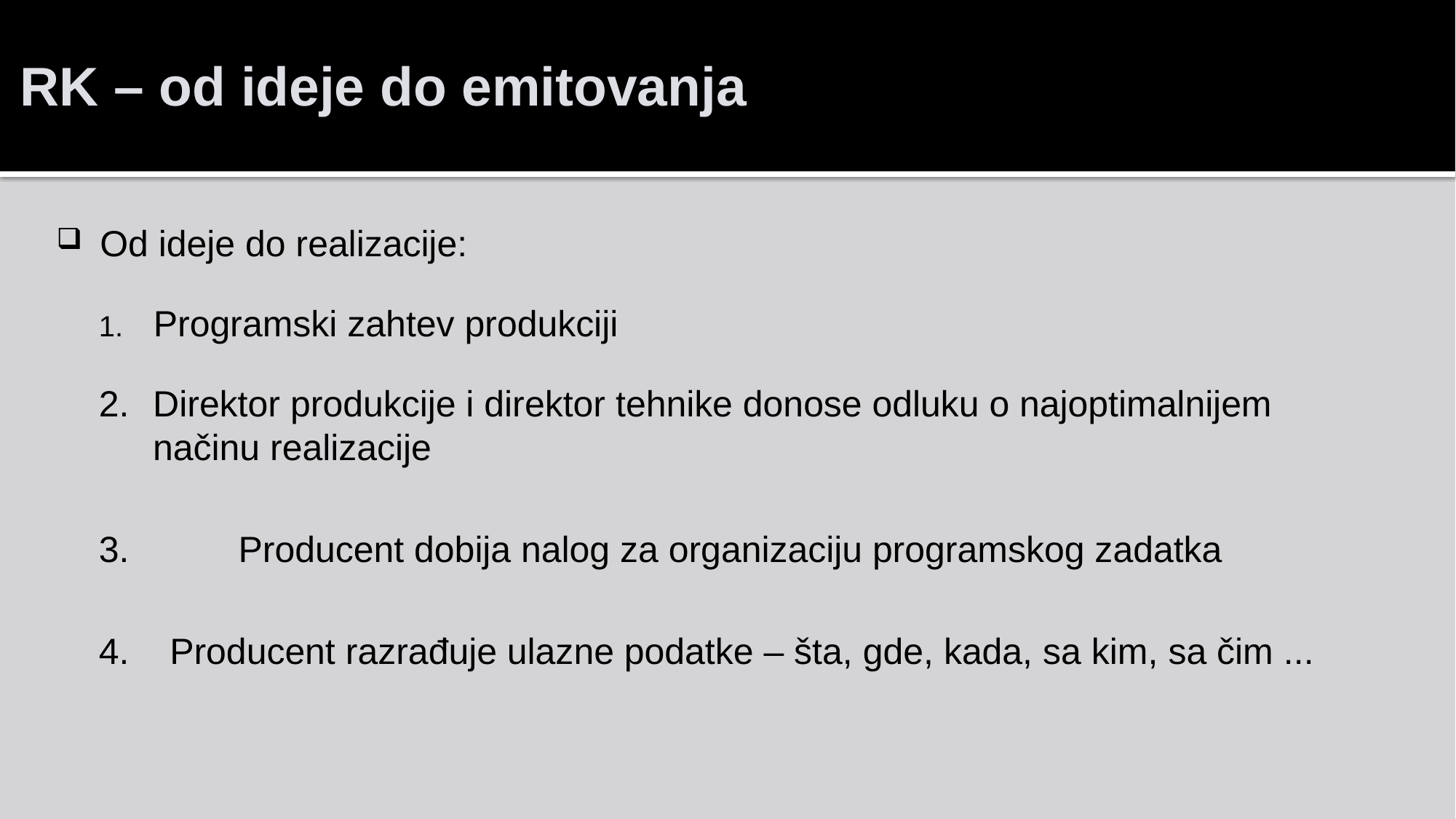

# RK – od ideje do emitovanja

Od ideje do realizacije:

Programski zahtev produkciji

2.	Direktor produkcije i direktor tehnike donose odluku o najoptimalnijem načinu realizacije

3.	   Producent dobija nalog za organizaciju programskog zadatka

4.    Producent razrađuje ulazne podatke – šta, gde, kada, sa kim, sa čim ...